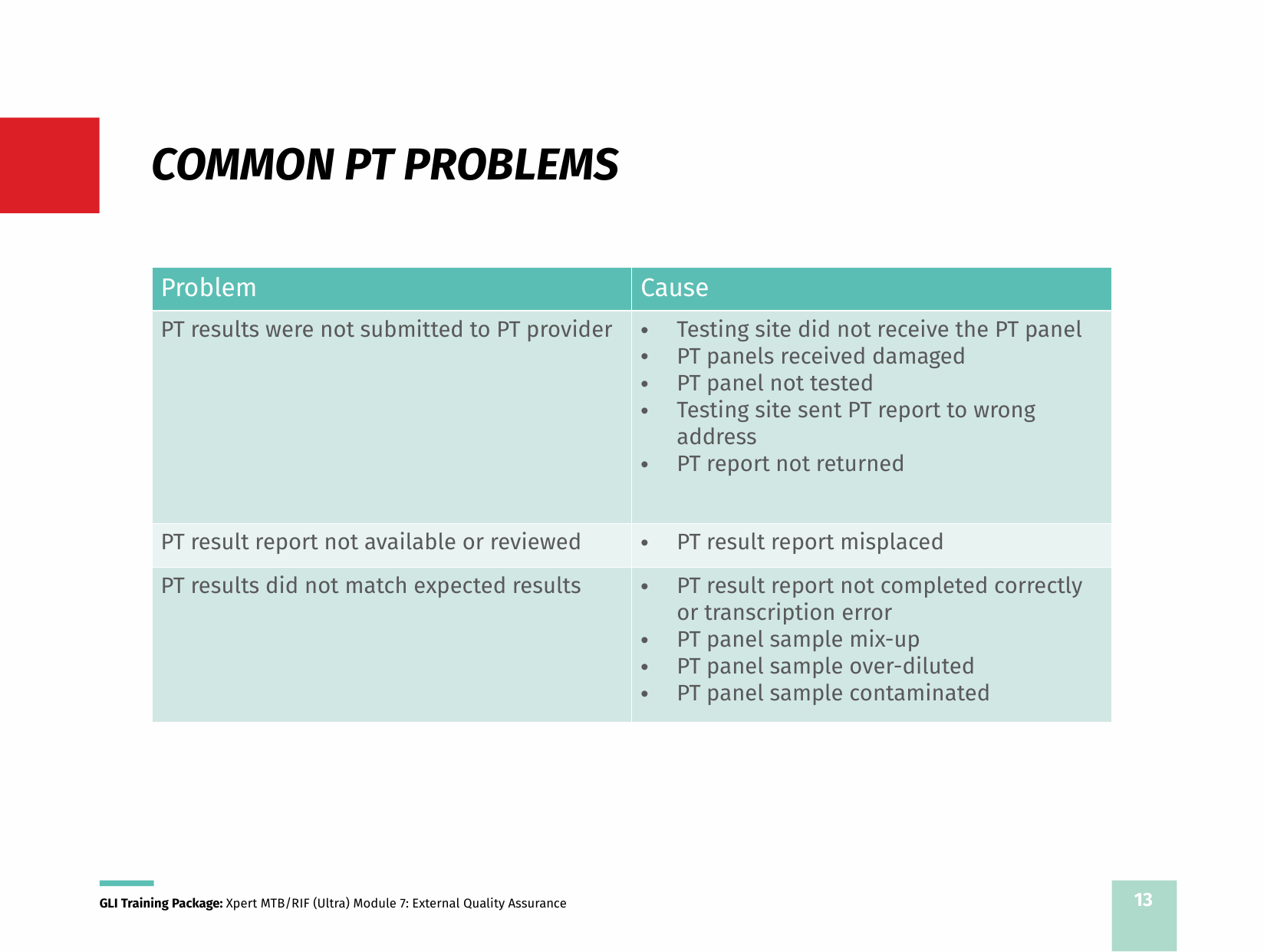

# COMMON PT PROBLEMS
| Problem | Cause |
| --- | --- |
| PT results were not submitted to PT provider | Testing site did not receive the PT panel PT panels received damaged PT panel not tested Testing site sent PT report to wrong address PT report not returned |
| PT result report not available or reviewed | PT result report misplaced |
| PT results did not match expected results | PT result report not completed correctly or transcription error PT panel sample mix-up PT panel sample over-diluted PT panel sample contaminated |